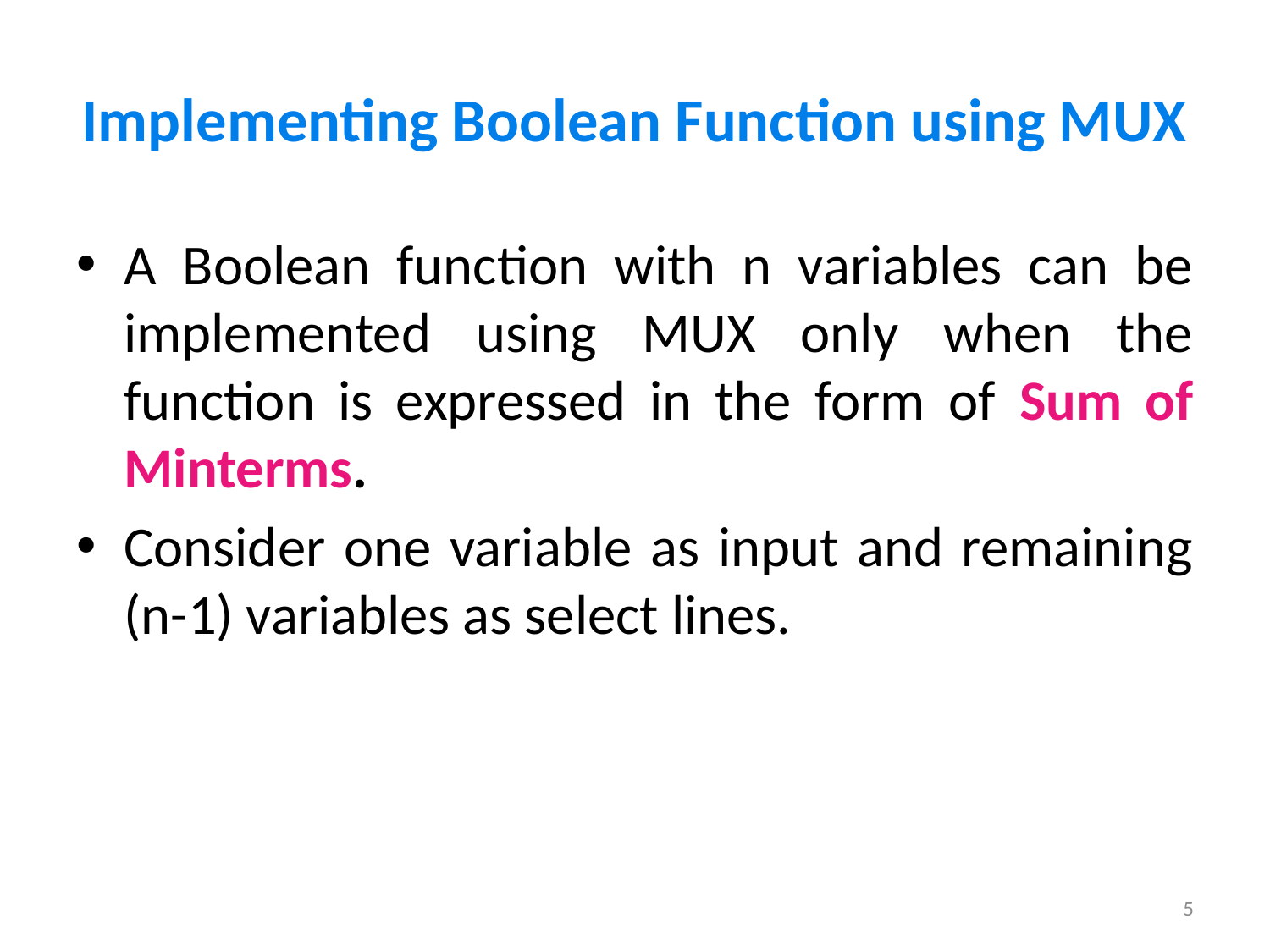

# Implementing Boolean Function using MUX
A Boolean function with n variables can be implemented using MUX only when the function is expressed in the form of Sum of Minterms.
Consider one variable as input and remaining (n-1) variables as select lines.

5